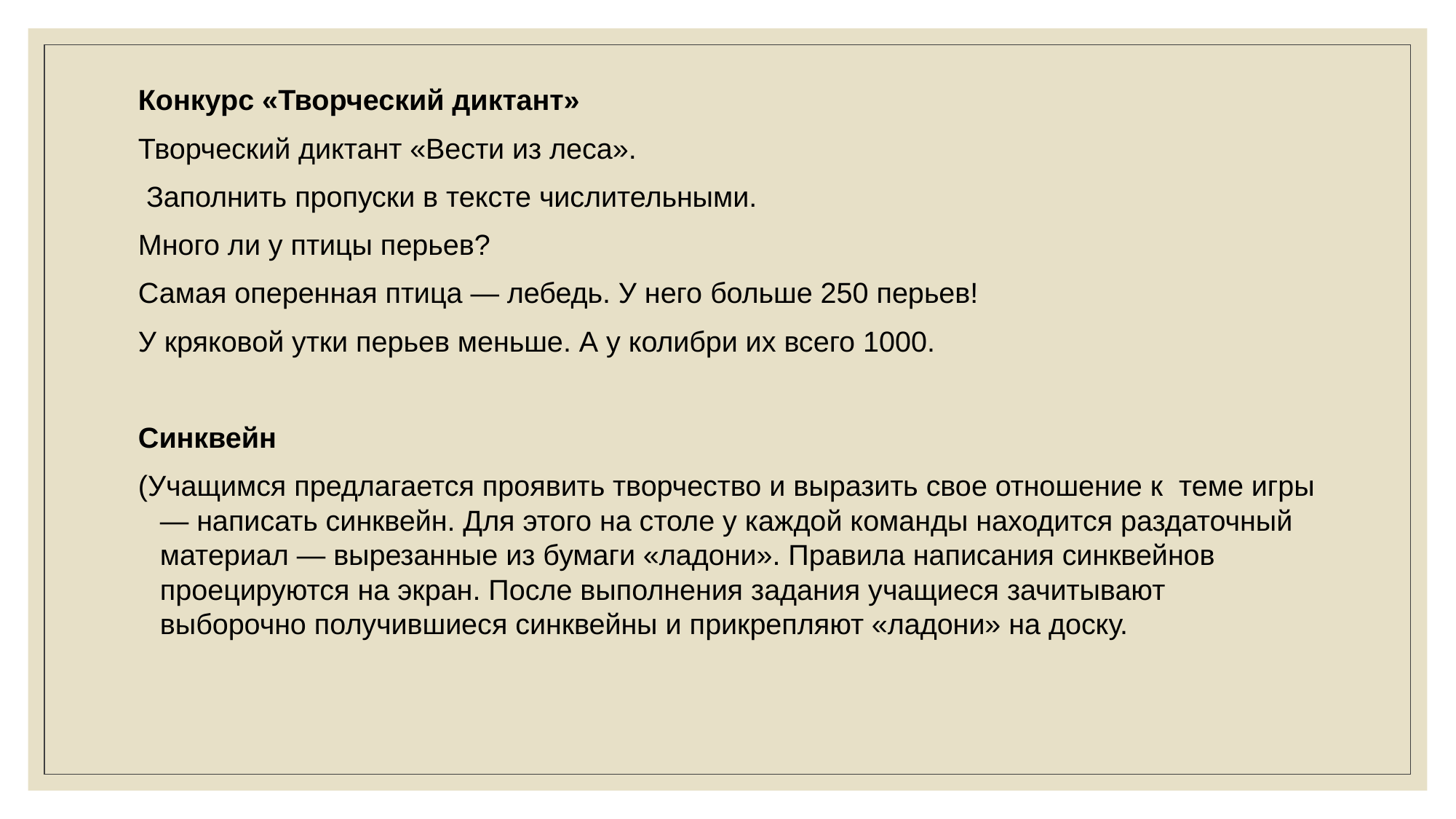

Конкурс «Творческий диктант»
Творческий диктант «Вести из леса».
 Заполнить пропуски в тексте числительными.
Много ли у птицы перьев?
Самая оперенная птица — лебедь. У него больше 250 перьев!
У кряковой утки перьев меньше. А у колибри их всего 1000.

Синквейн
(Учащимся предлагается проявить творчество и выразить свое отношение к  теме игры — написать синквейн. Для этого на столе у каждой команды находится раздаточный материал — вырезанные из бумаги «ладони». Правила написания синквейнов проецируются на экран. После выполнения задания учащиеся зачитывают выборочно получившиеся синквейны и прикрепляют «ладони» на доску.